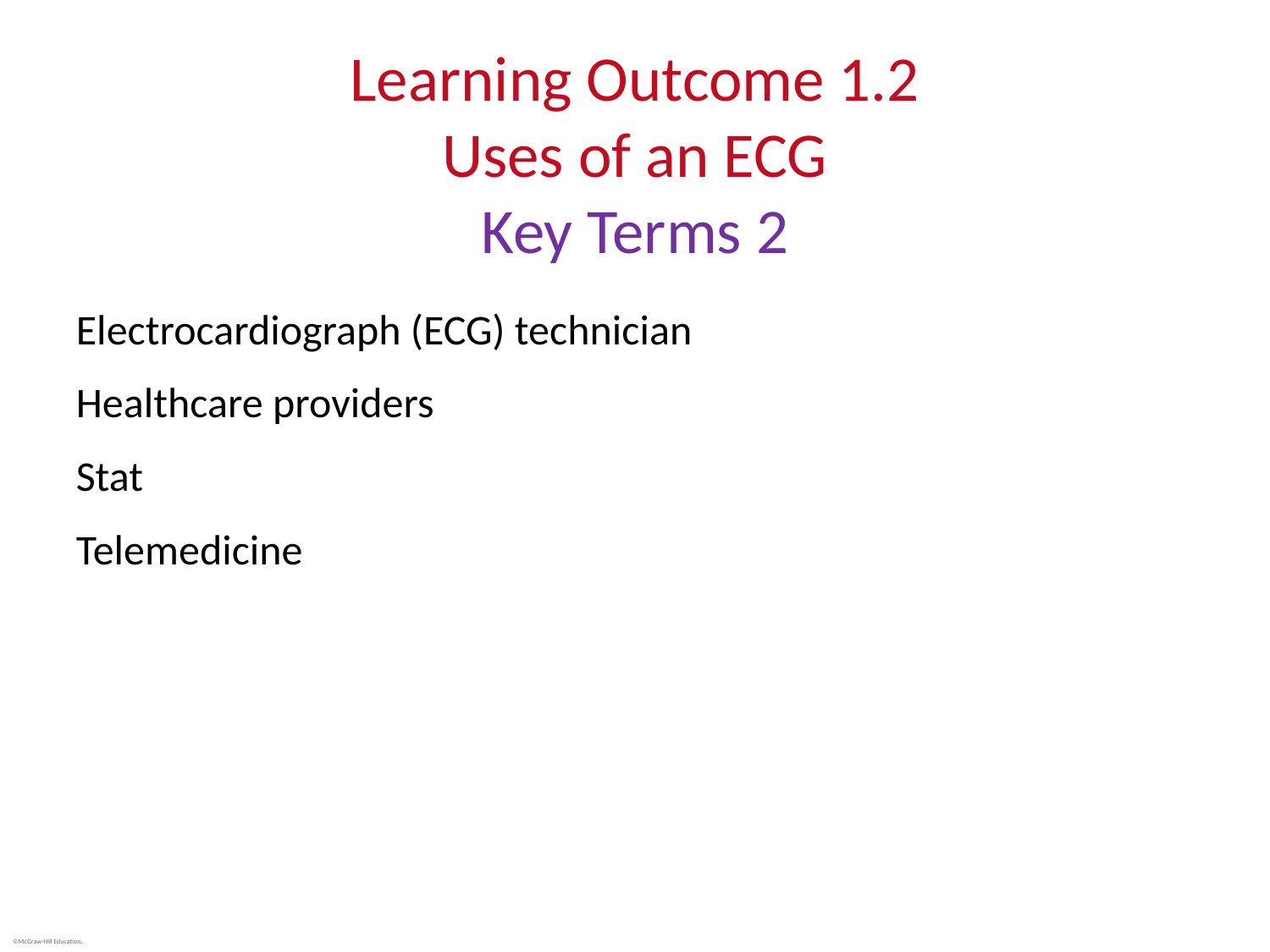

# Learning Outcome 1.2 Uses of an ECG Key Terms 2
Electrocardiograph (ECG) technician
Healthcare providers
Stat
Telemedicine